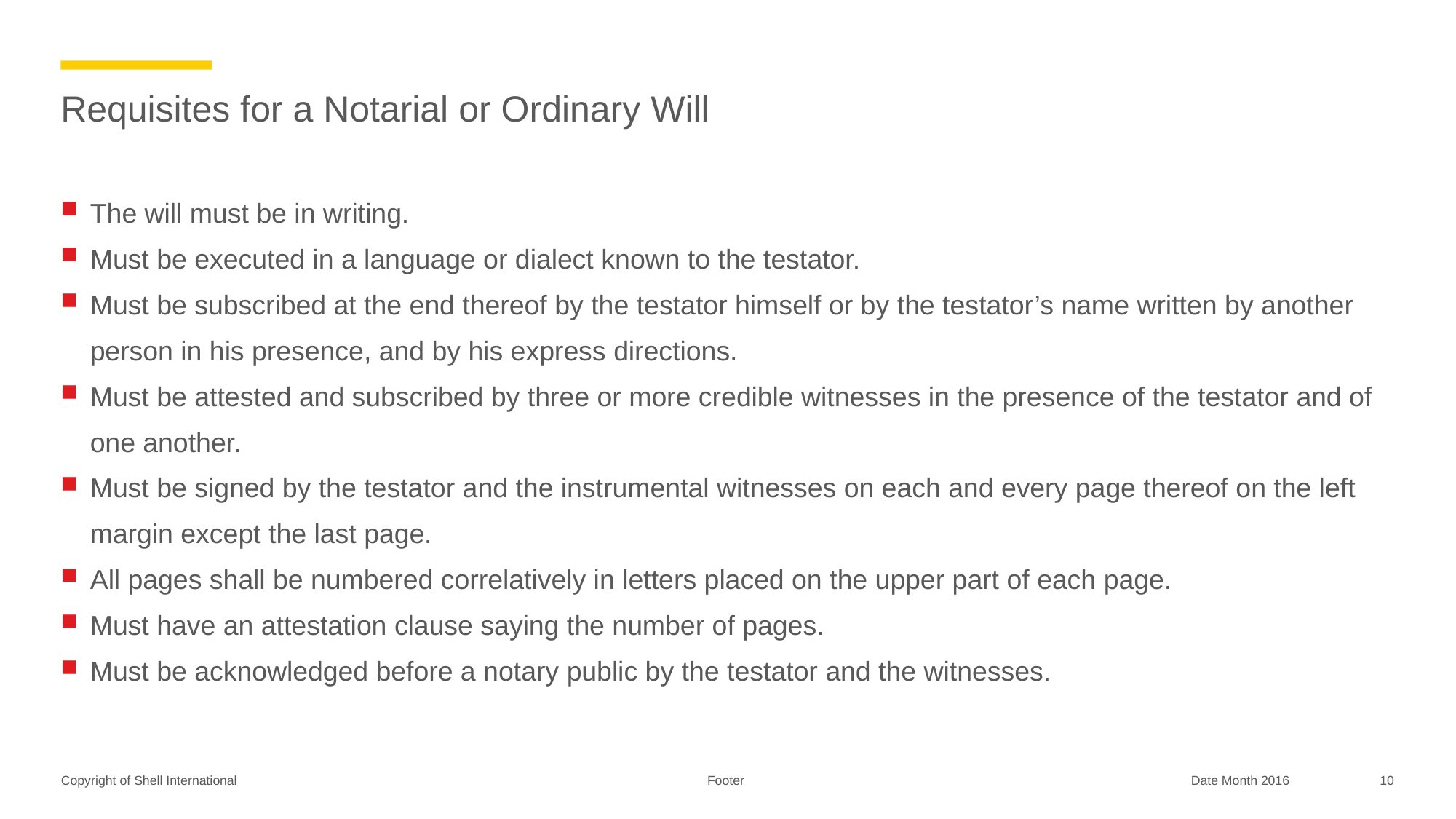

# Requisites for a Notarial or Ordinary Will
The will must be in writing.
Must be executed in a language or dialect known to the testator.
Must be subscribed at the end thereof by the testator himself or by the testator’s name written by another person in his presence, and by his express directions.
Must be attested and subscribed by three or more credible witnesses in the presence of the testator and of one another.
Must be signed by the testator and the instrumental witnesses on each and every page thereof on the left margin except the last page.
All pages shall be numbered correlatively in letters placed on the upper part of each page.
Must have an attestation clause saying the number of pages.
Must be acknowledged before a notary public by the testator and the witnesses.

Footer
10
Date Month 2016